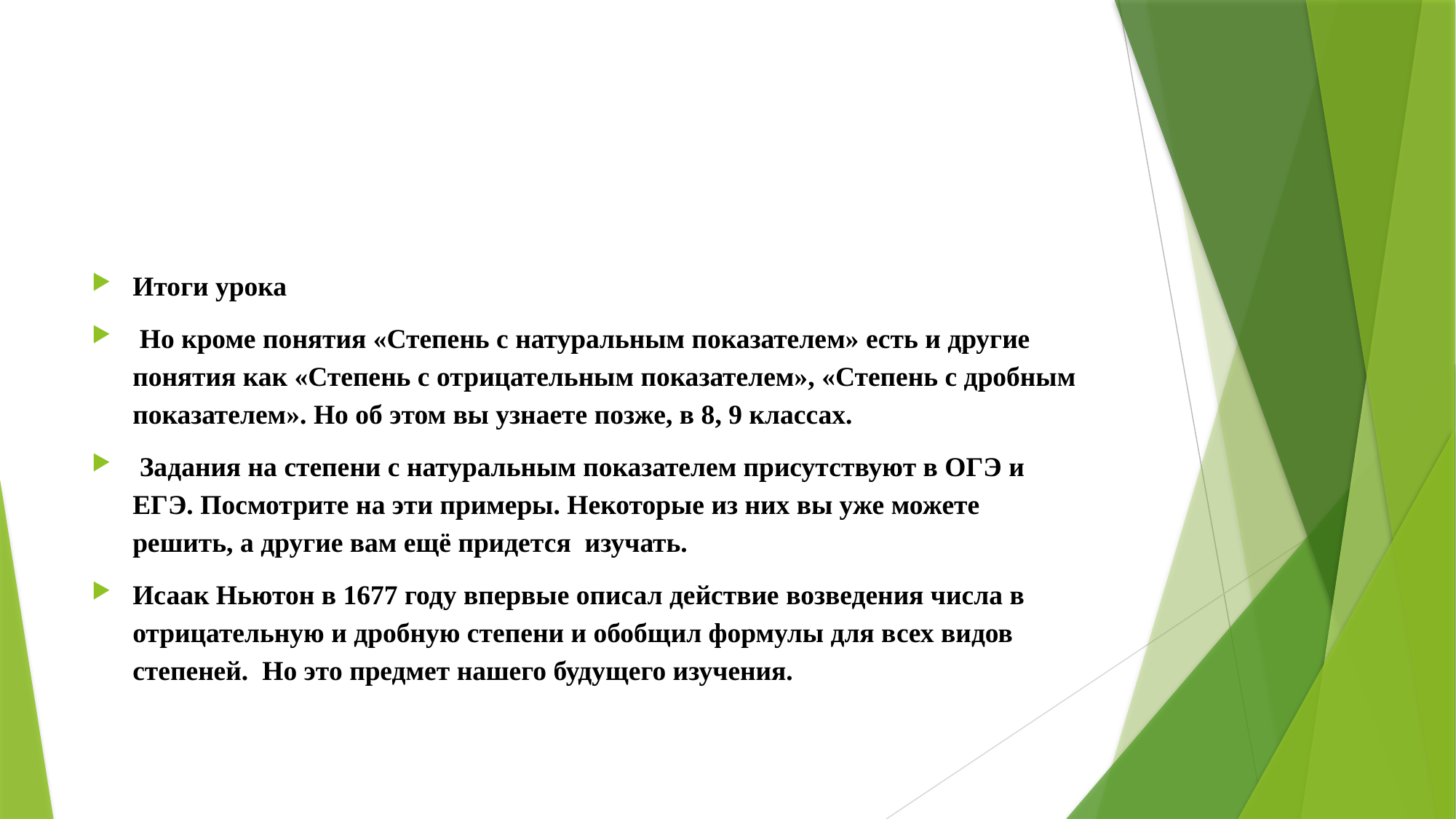

#
Итоги урока
 Но кроме понятия «Степень с натуральным показателем» есть и другие понятия как «Степень с отрицательным показателем», «Степень с дробным показателем». Но об этом вы узнаете позже, в 8, 9 классах.
 Задания на степени с натуральным показателем присутствуют в ОГЭ и ЕГЭ. Посмотрите на эти примеры. Некоторые из них вы уже можете решить, а другие вам ещё придется  изучать.
Исаак Ньютон в 1677 году впервые описал действие возведения числа в отрицательную и дробную степени и обобщил формулы для всех видов степеней.  Но это предмет нашего будущего изучения.